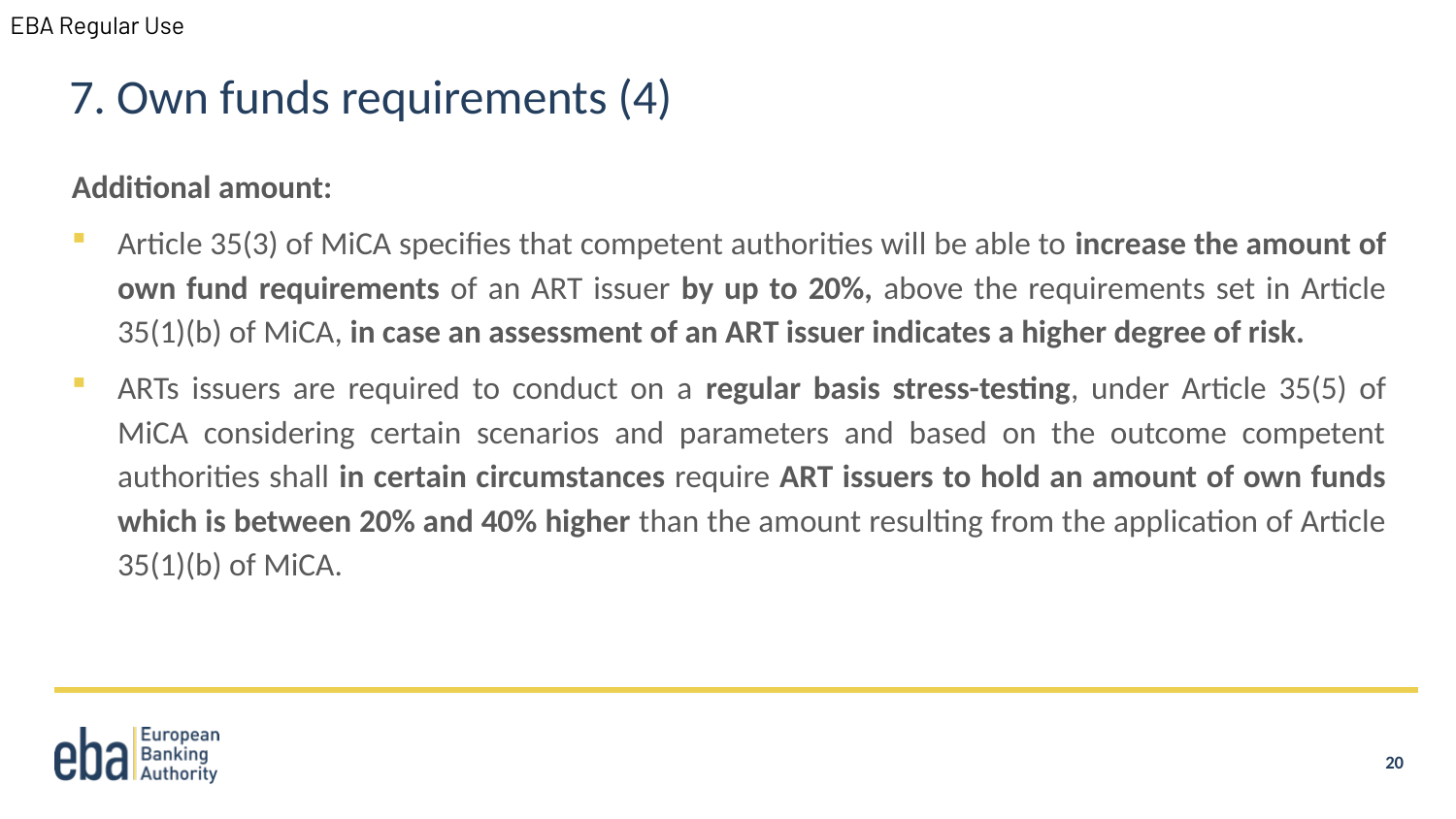

# 7. Own funds requirements (4)
Additional amount:
Article 35(3) of MiCA specifies that competent authorities will be able to increase the amount of own fund requirements of an ART issuer by up to 20%, above the requirements set in Article 35(1)(b) of MiCA, in case an assessment of an ART issuer indicates a higher degree of risk.
ARTs issuers are required to conduct on a regular basis stress-testing, under Article 35(5) of MiCA considering certain scenarios and parameters and based on the outcome competent authorities shall in certain circumstances require ART issuers to hold an amount of own funds which is between 20% and 40% higher than the amount resulting from the application of Article 35(1)(b) of MiCA.
20